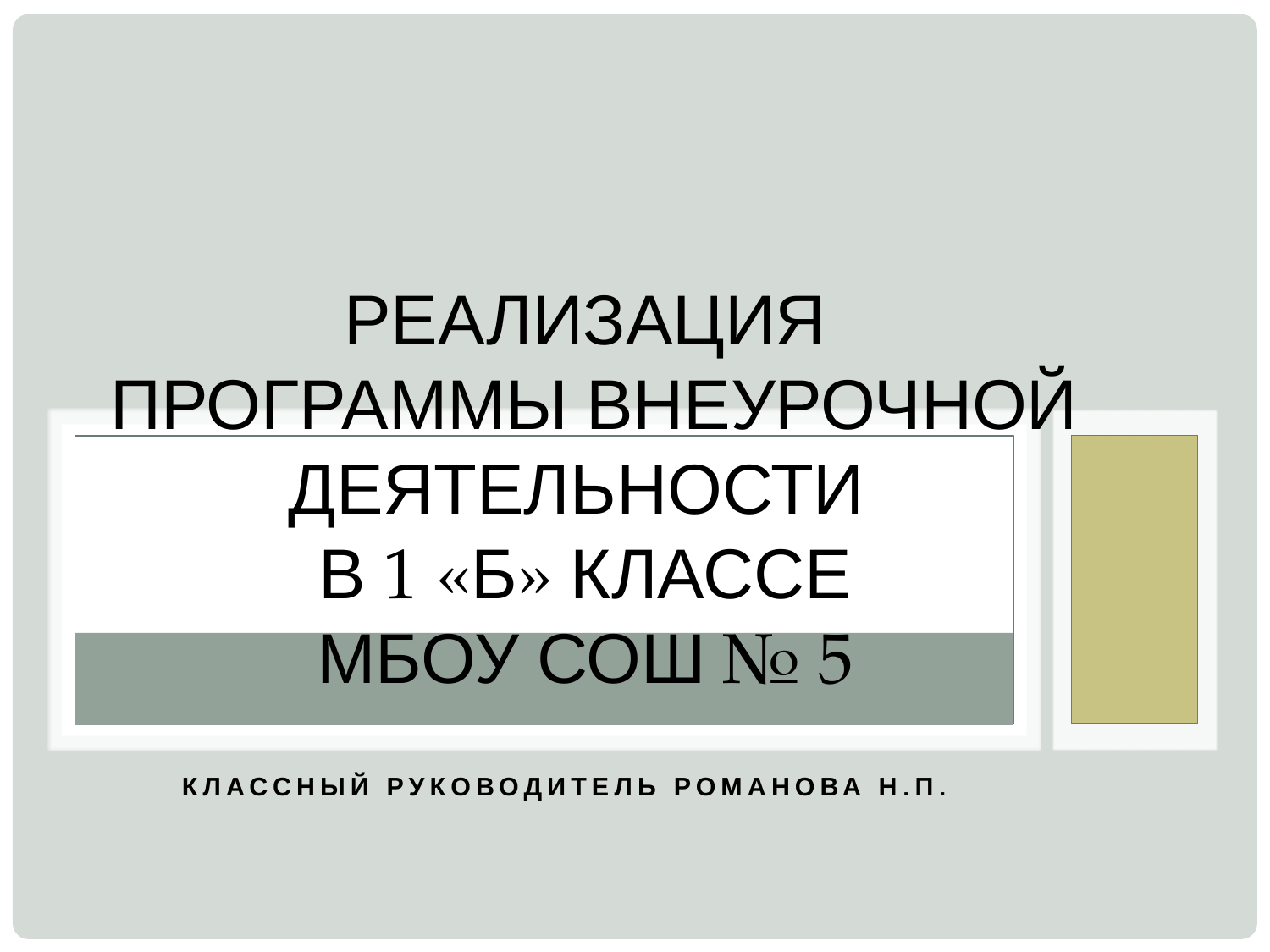

# Реализация программы внеурочной деятельности в 1 «Б» классе МБОУ СОШ № 5
Классный руководитель Романова Н.П.